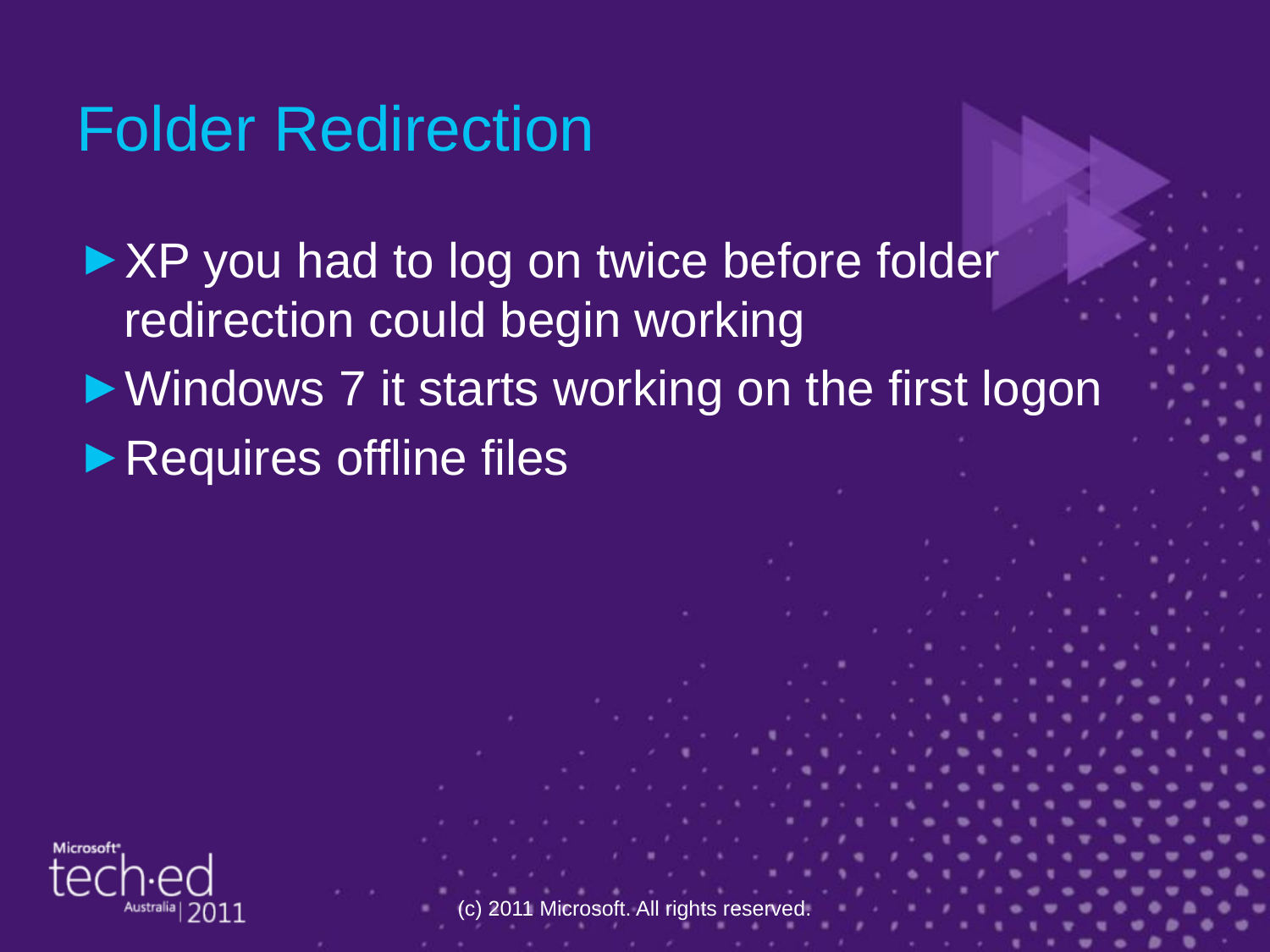

# Folder Redirection
XP you had to log on twice before folder redirection could begin working
Windows 7 it starts working on the first logon
Requires offline files
(c) 2011 Microsoft. All rights reserved.